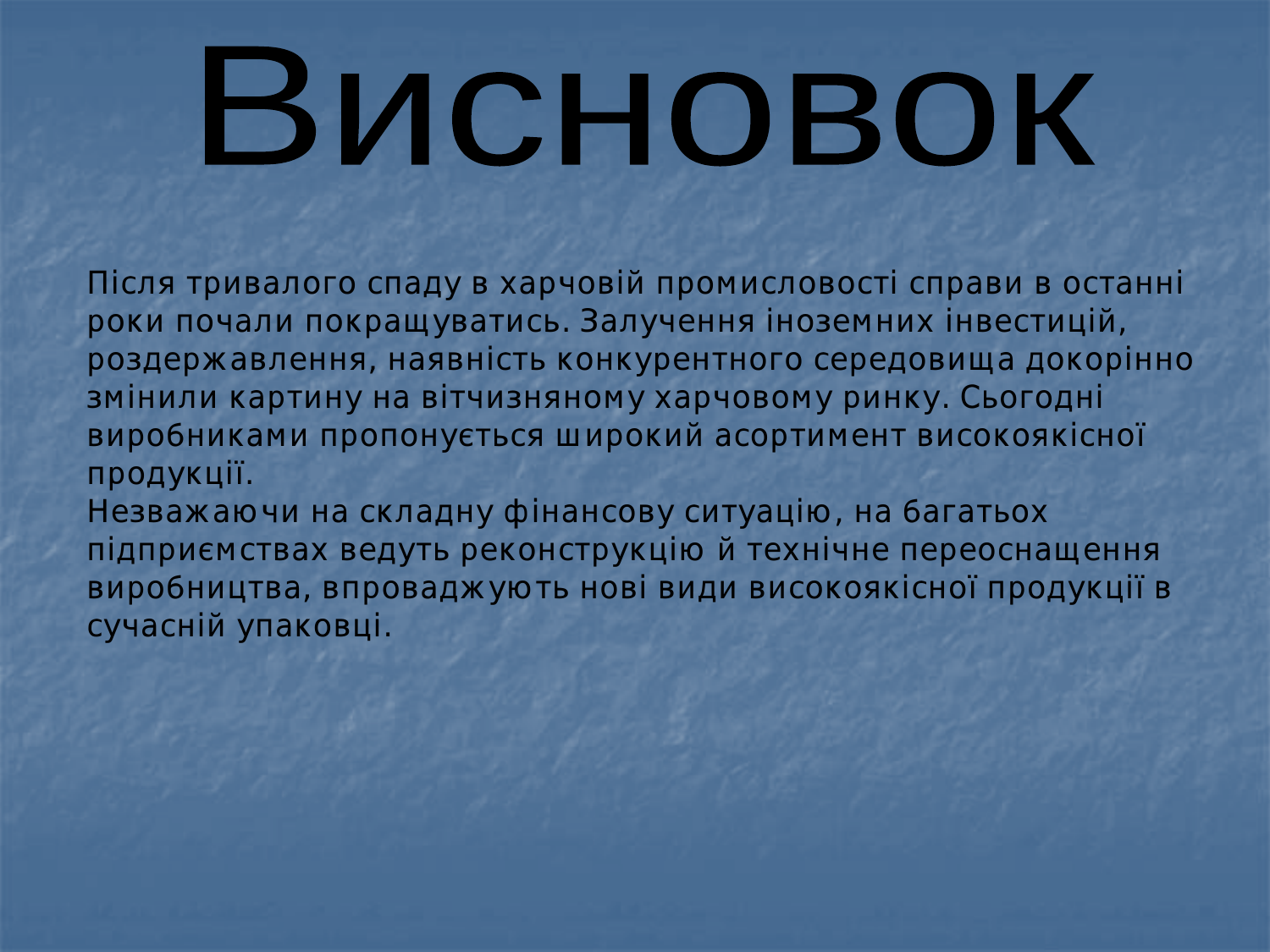

Висновок
Після тривалого спаду в харчовій промисловості справи в останні роки почали покращуватись. Залучення іноземних інвестицій, роздержавлення, наявність конкурентного середовища докорінно змінили картину на вітчизняному харчовому ринку. Сьогодні виробниками пропонується широкий асортимент високоякісної продукції.
Незважаючи на складну фінансову ситуацію, на багатьох підприємствах ведуть реконструкцію й технічне переоснащення виробництва, впроваджують нові види високоякісної продукції в сучасній упаковці.